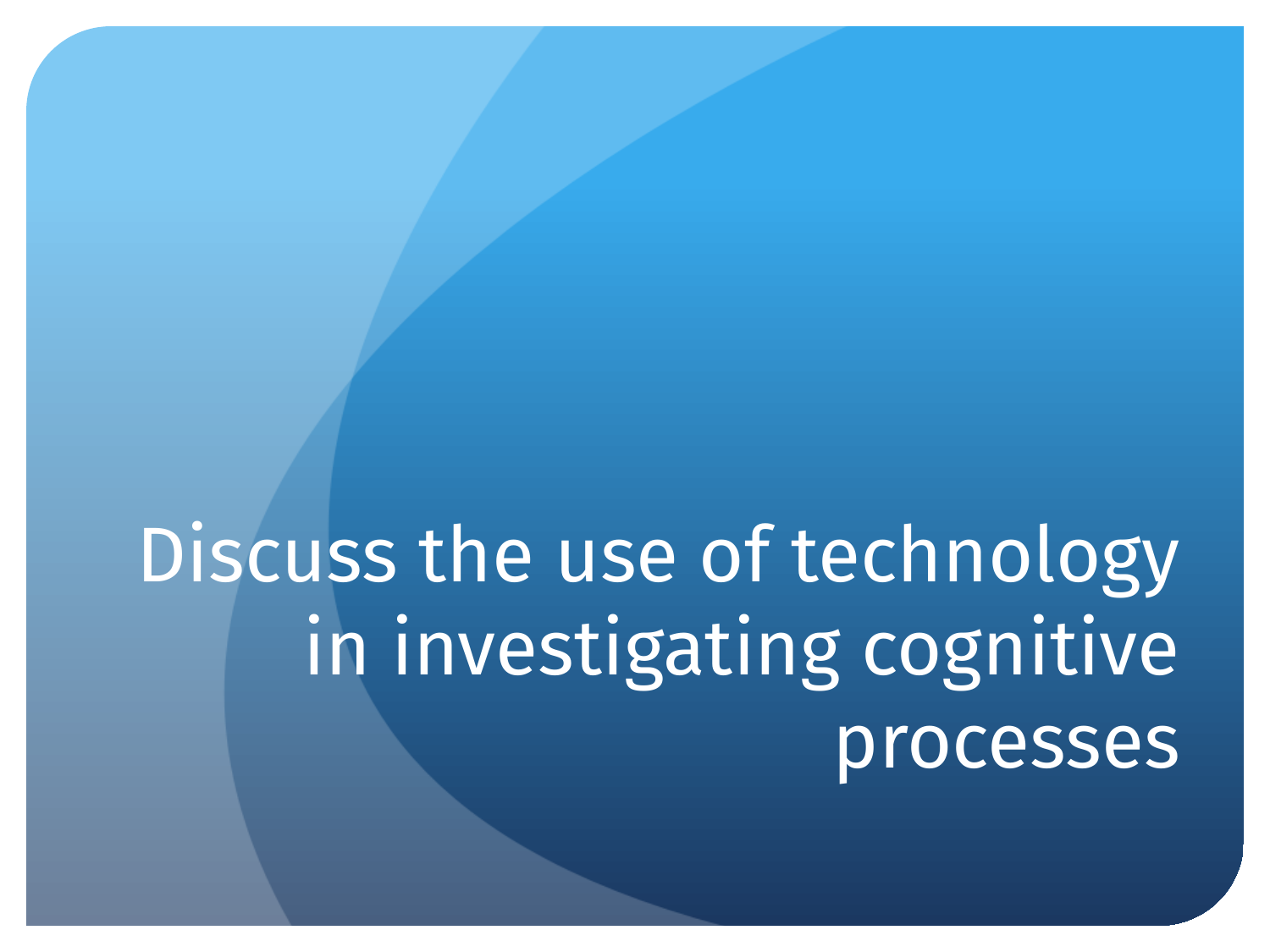

# Discuss the use of technology in investigating cognitive processes